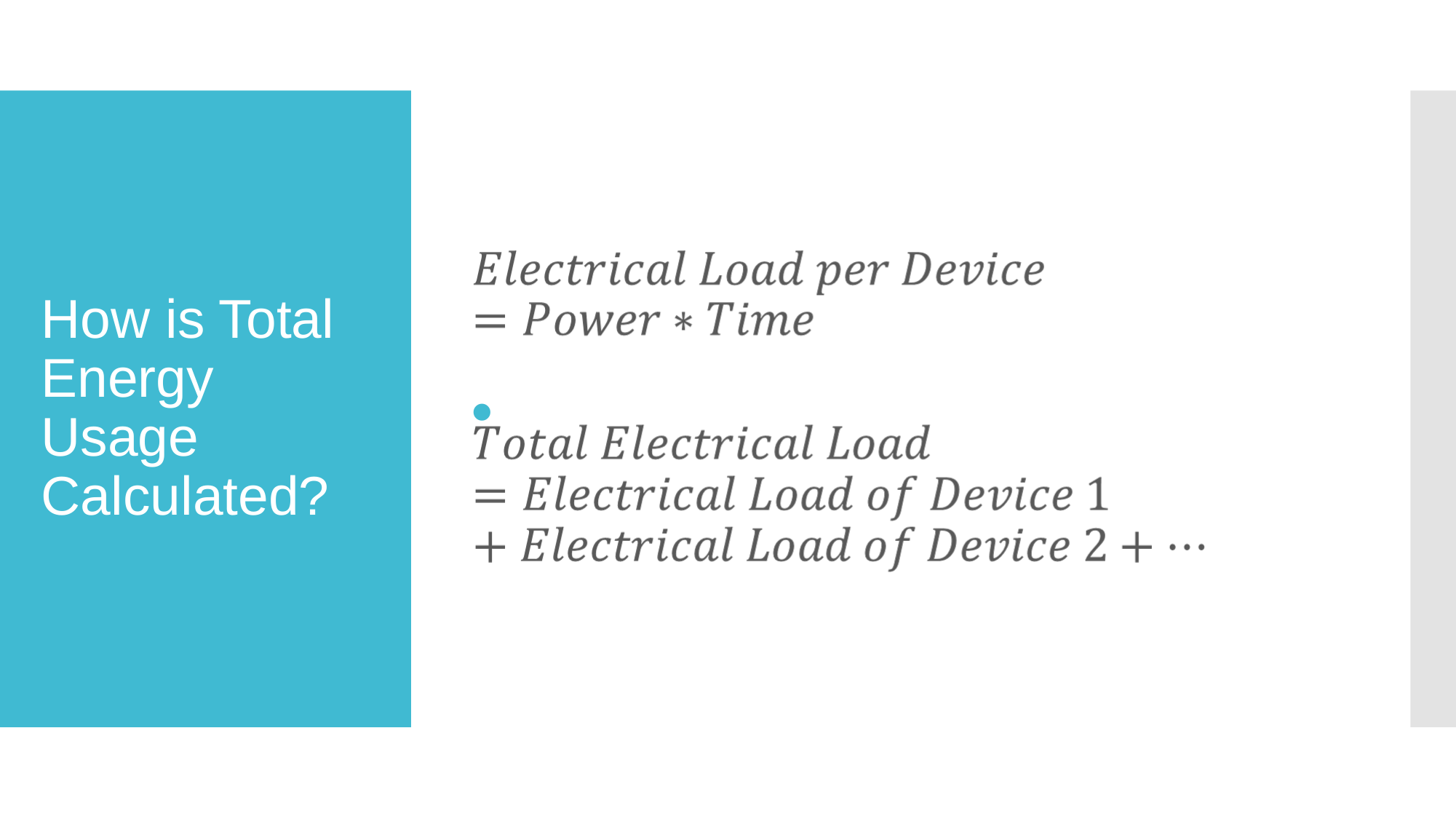

# How is Total Energy Usage Calculated?